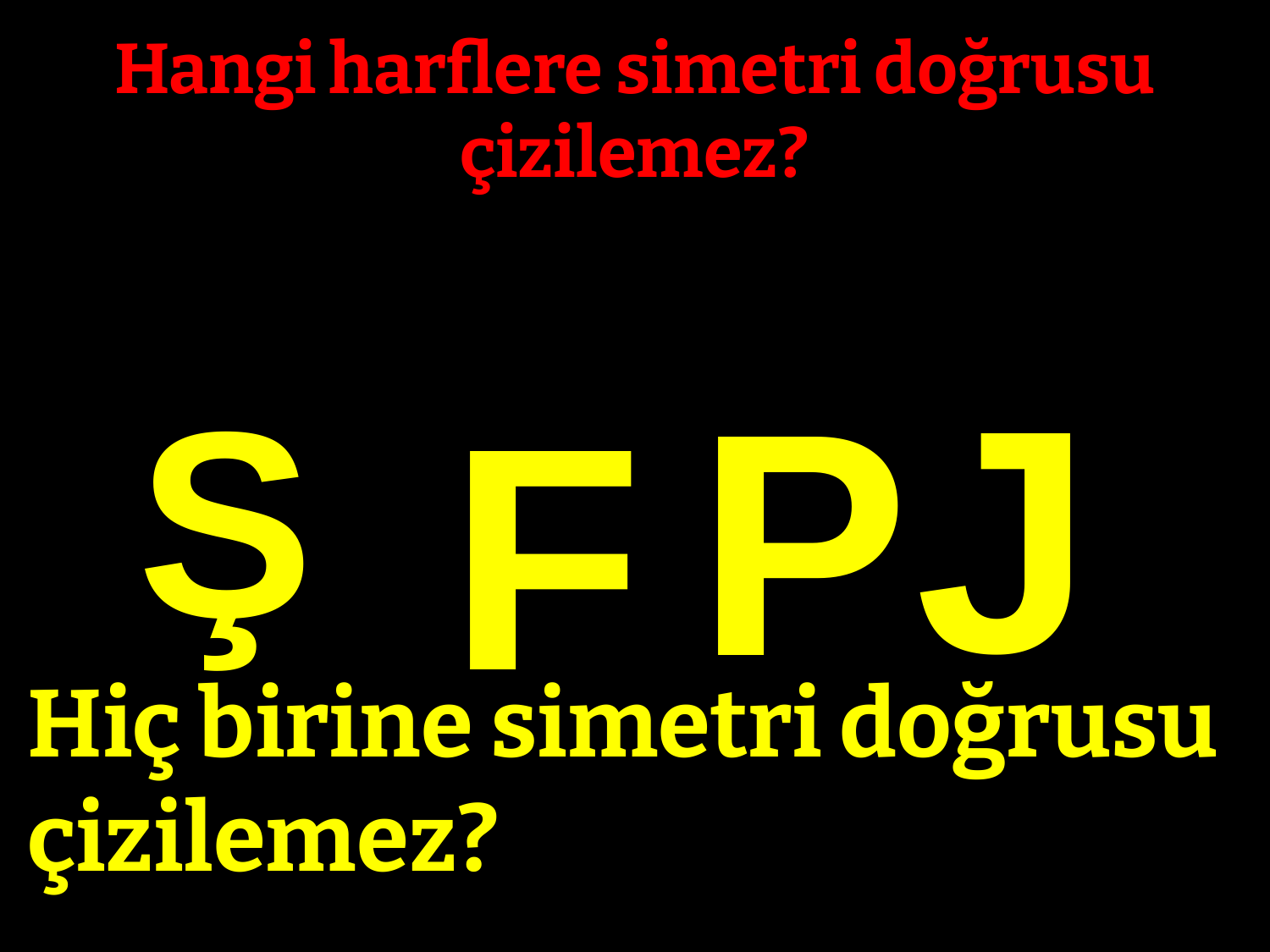

Hangi harflere simetri doğrusu çizilemez?
#
J
P
Ş
F
Hiç birine simetri doğrusu çizilemez?